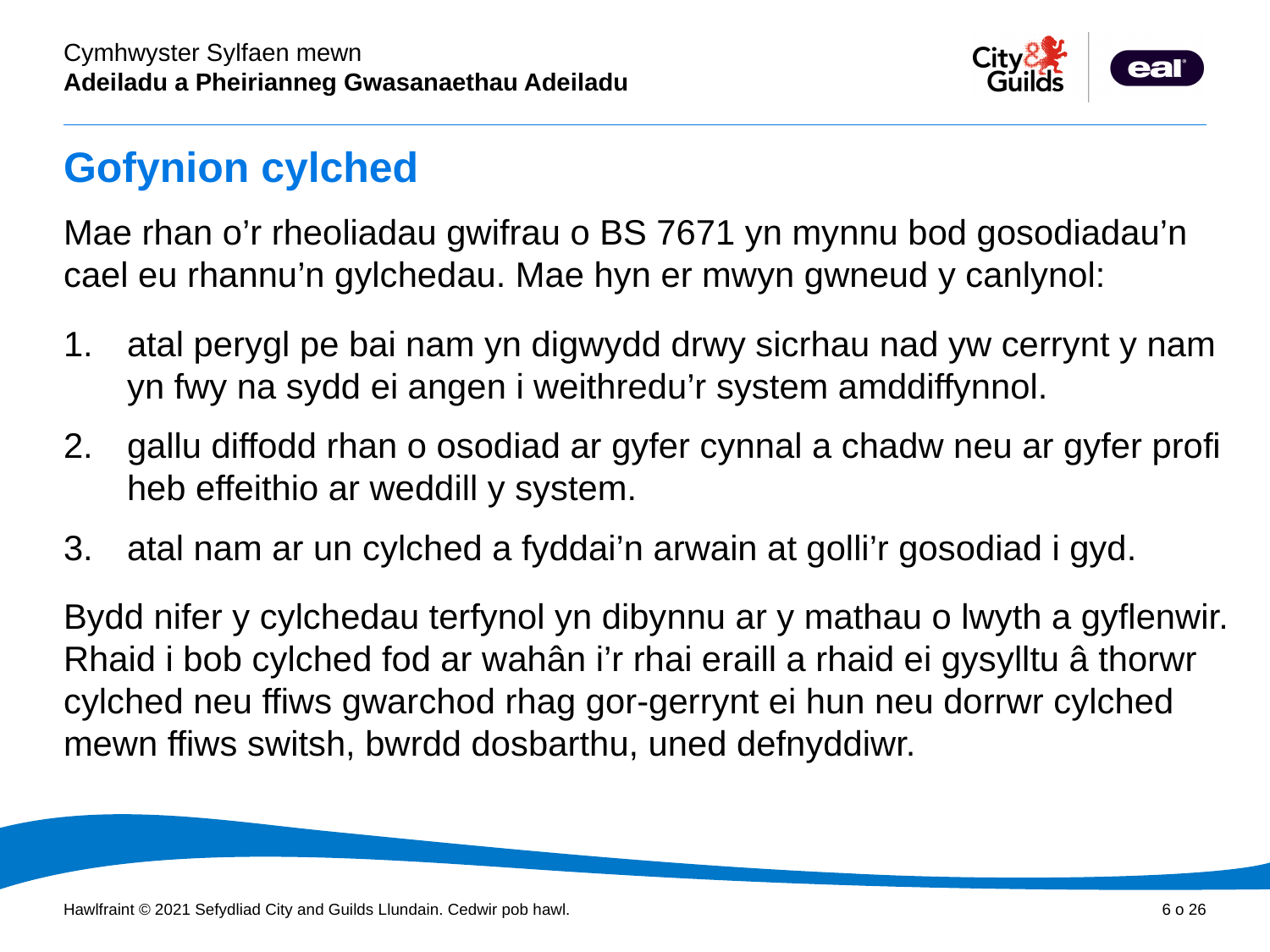

# Gofynion cylched
Mae rhan o’r rheoliadau gwifrau o BS 7671 yn mynnu bod gosodiadau’n cael eu rhannu’n gylchedau. Mae hyn er mwyn gwneud y canlynol:
atal perygl pe bai nam yn digwydd drwy sicrhau nad yw cerrynt y nam yn fwy na sydd ei angen i weithredu’r system amddiffynnol.
gallu diffodd rhan o osodiad ar gyfer cynnal a chadw neu ar gyfer profi heb effeithio ar weddill y system.
atal nam ar un cylched a fyddai’n arwain at golli’r gosodiad i gyd.
Bydd nifer y cylchedau terfynol yn dibynnu ar y mathau o lwyth a gyflenwir. Rhaid i bob cylched fod ar wahân i’r rhai eraill a rhaid ei gysylltu â thorwr cylched neu ffiws gwarchod rhag gor-gerrynt ei hun neu dorrwr cylched mewn ffiws switsh, bwrdd dosbarthu, uned defnyddiwr.